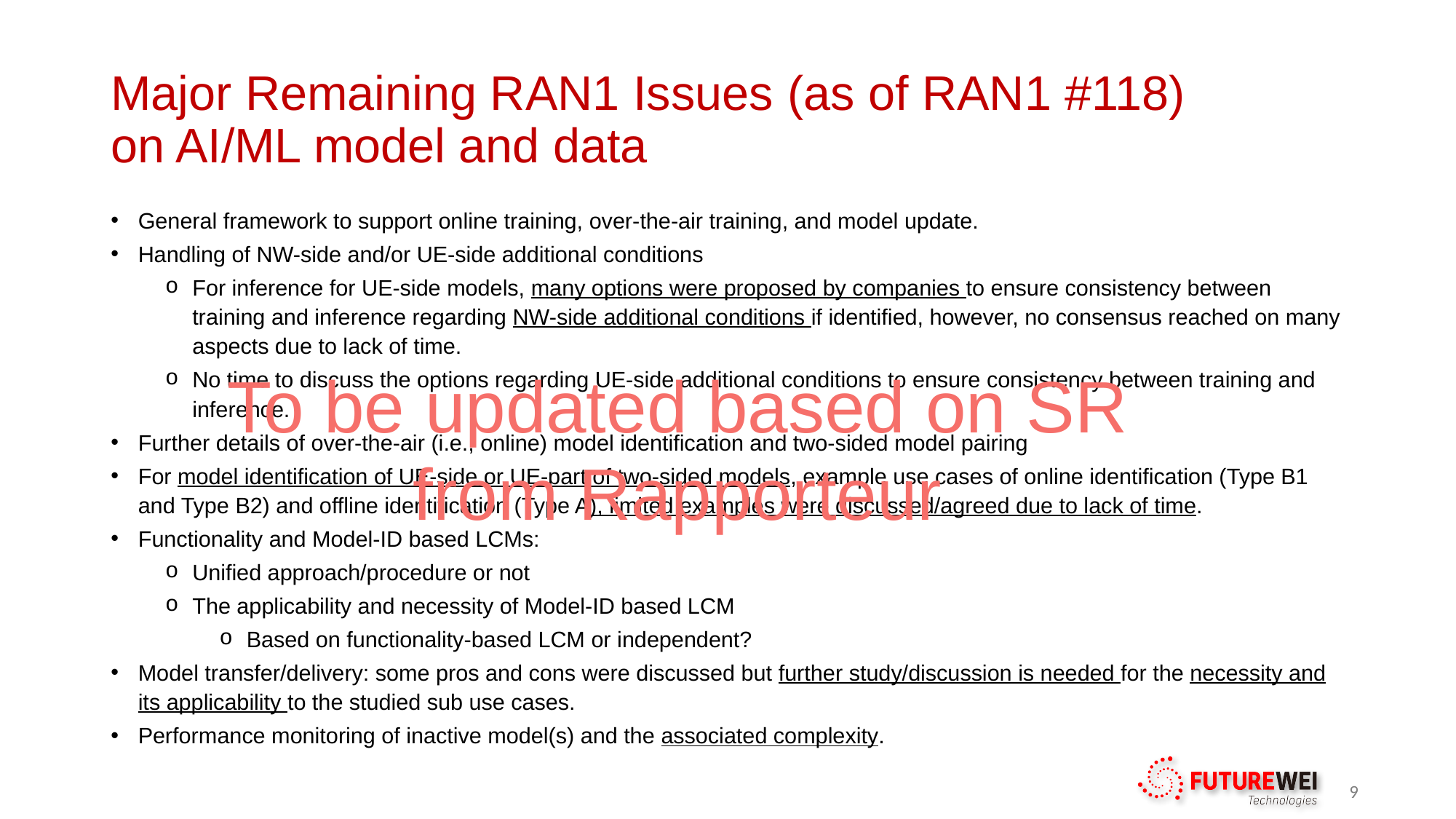

# Major Remaining RAN1 Issues (as of RAN1 #118) on AI/ML model and data
General framework to support online training, over-the-air training, and model update.
Handling of NW-side and/or UE-side additional conditions
For inference for UE-side models, many options were proposed by companies to ensure consistency between training and inference regarding NW-side additional conditions if identified, however, no consensus reached on many aspects due to lack of time.
No time to discuss the options regarding UE-side additional conditions to ensure consistency between training and inference.
Further details of over-the-air (i.e., online) model identification and two-sided model pairing
For model identification of UE-side or UE-part of two-sided models, example use cases of online identification (Type B1 and Type B2) and offline identification (Type A), limited examples were discussed/agreed due to lack of time.
Functionality and Model-ID based LCMs:
Unified approach/procedure or not
The applicability and necessity of Model-ID based LCM
Based on functionality-based LCM or independent?
Model transfer/delivery: some pros and cons were discussed but further study/discussion is needed for the necessity and its applicability to the studied sub use cases.
Performance monitoring of inactive model(s) and the associated complexity.
To be updated based on SR from Rapporteur
9